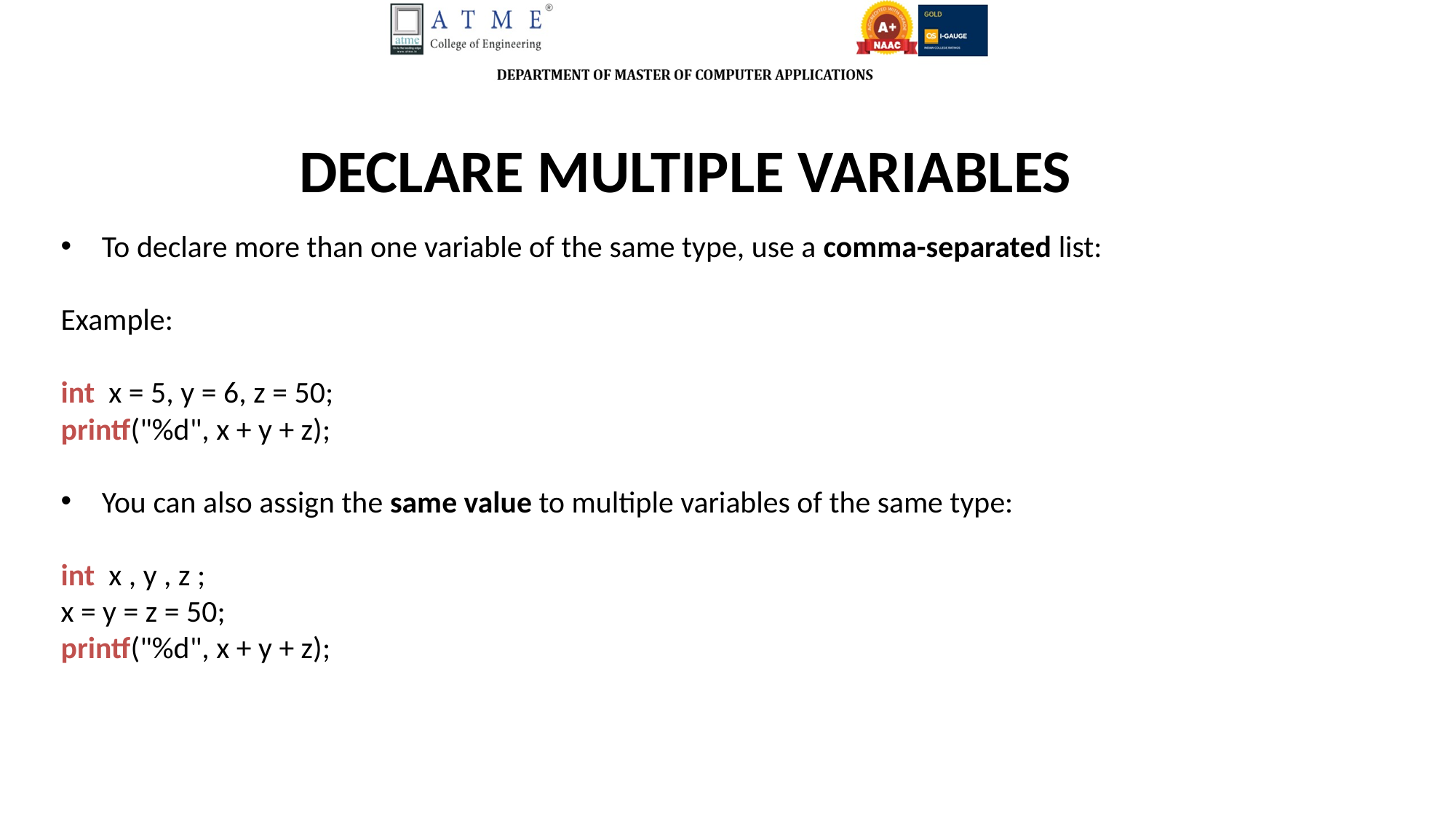

DECLARE MULTIPLE VARIABLES
To declare more than one variable of the same type, use a comma-separated list:

Example:

int  x = 5, y = 6, z = 50;
printf("%d", x + y + z);

You can also assign the same value to multiple variables of the same type:

int  x , y , z ;
x = y = z = 50;
printf("%d", x + y + z);